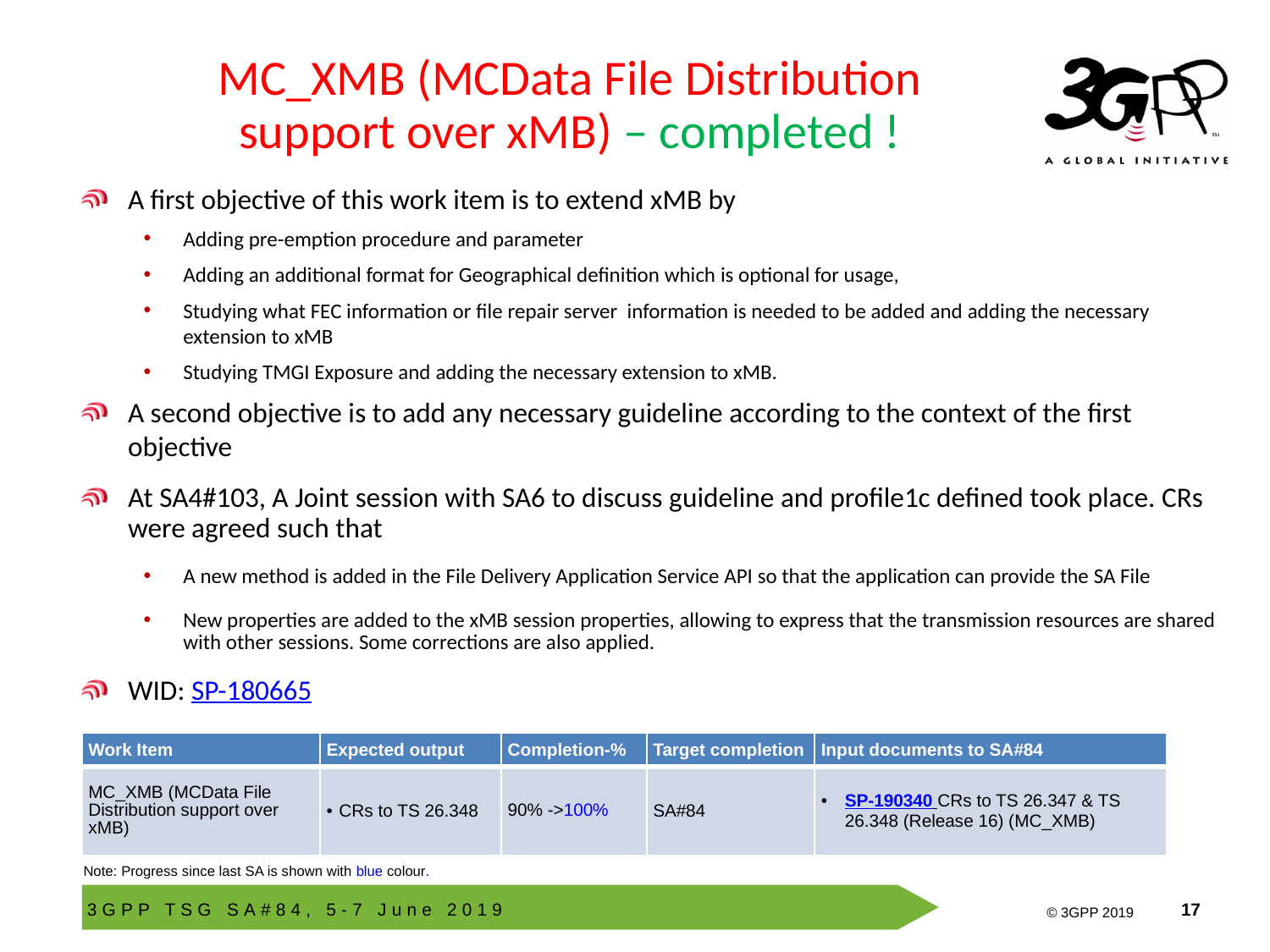

# MC_XMB (MCData File Distribution support over xMB) – completed !
A first objective of this work item is to extend xMB by
Adding pre-emption procedure and parameter
Adding an additional format for Geographical definition which is optional for usage,
Studying what FEC information or file repair server  information is needed to be added and adding the necessary extension to xMB
Studying TMGI Exposure and adding the necessary extension to xMB.
A second objective is to add any necessary guideline according to the context of the first objective
At SA4#103, A Joint session with SA6 to discuss guideline and profile1c defined took place. CRs were agreed such that
A new method is added in the File Delivery Application Service API so that the application can provide the SA File
New properties are added to the xMB session properties, allowing to express that the transmission resources are shared with other sessions. Some corrections are also applied.
WID: SP-180665

| Work Item | Expected output | Completion-% | Target completion | Input documents to SA#84 |
| --- | --- | --- | --- | --- |
| MC\_XMB (MCData File Distribution support over xMB) | CRs to TS 26.348 | 90% ->100% | SA#84 | SP-190340 CRs to TS 26.347 & TS 26.348 (Release 16) (MC\_XMB) |
Note: Progress since last SA is shown with blue colour.